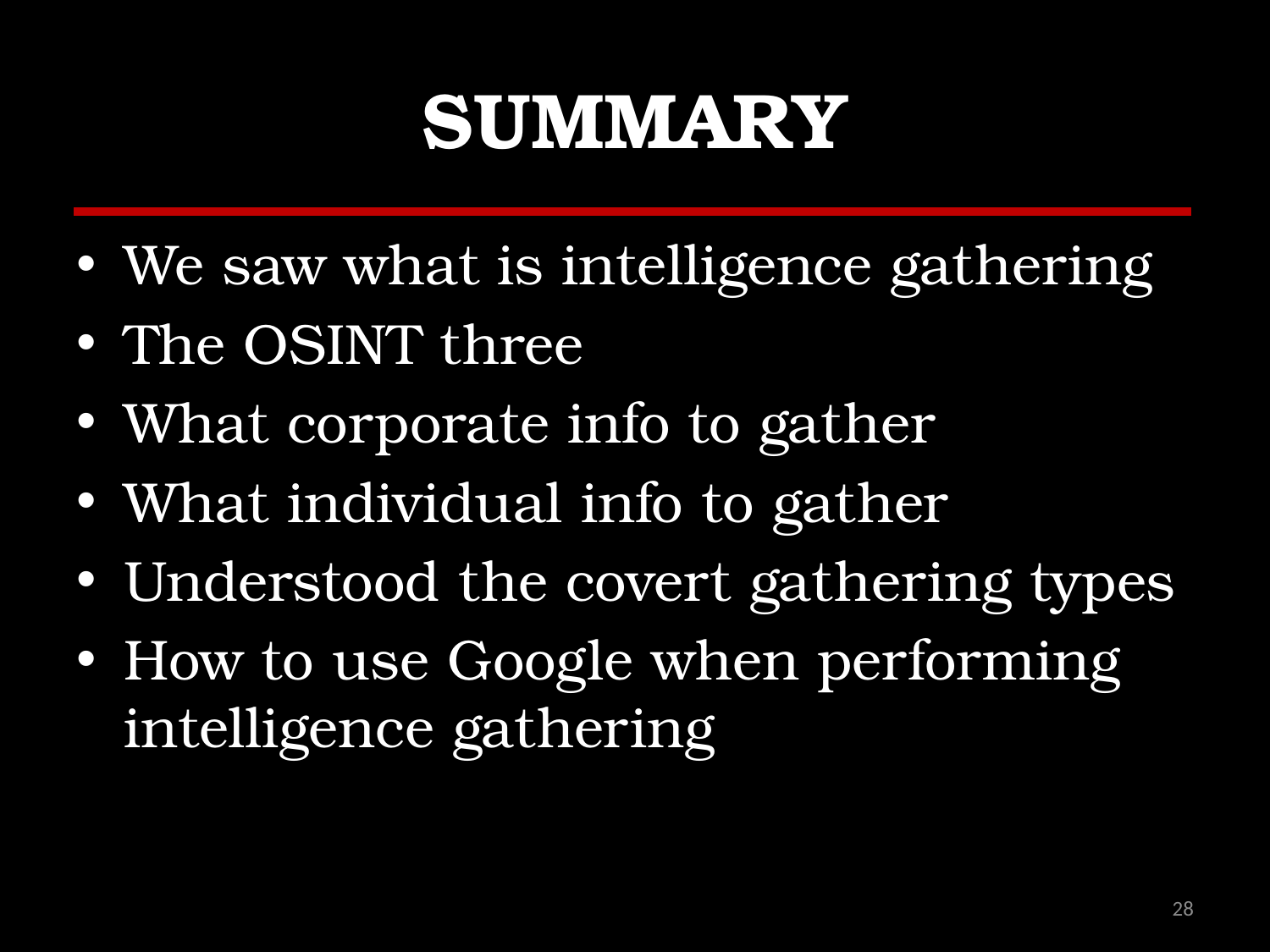

# SUMMARY
We saw what is intelligence gathering
The OSINT three
What corporate info to gather
What individual info to gather
Understood the covert gathering types
How to use Google when performing intelligence gathering
28